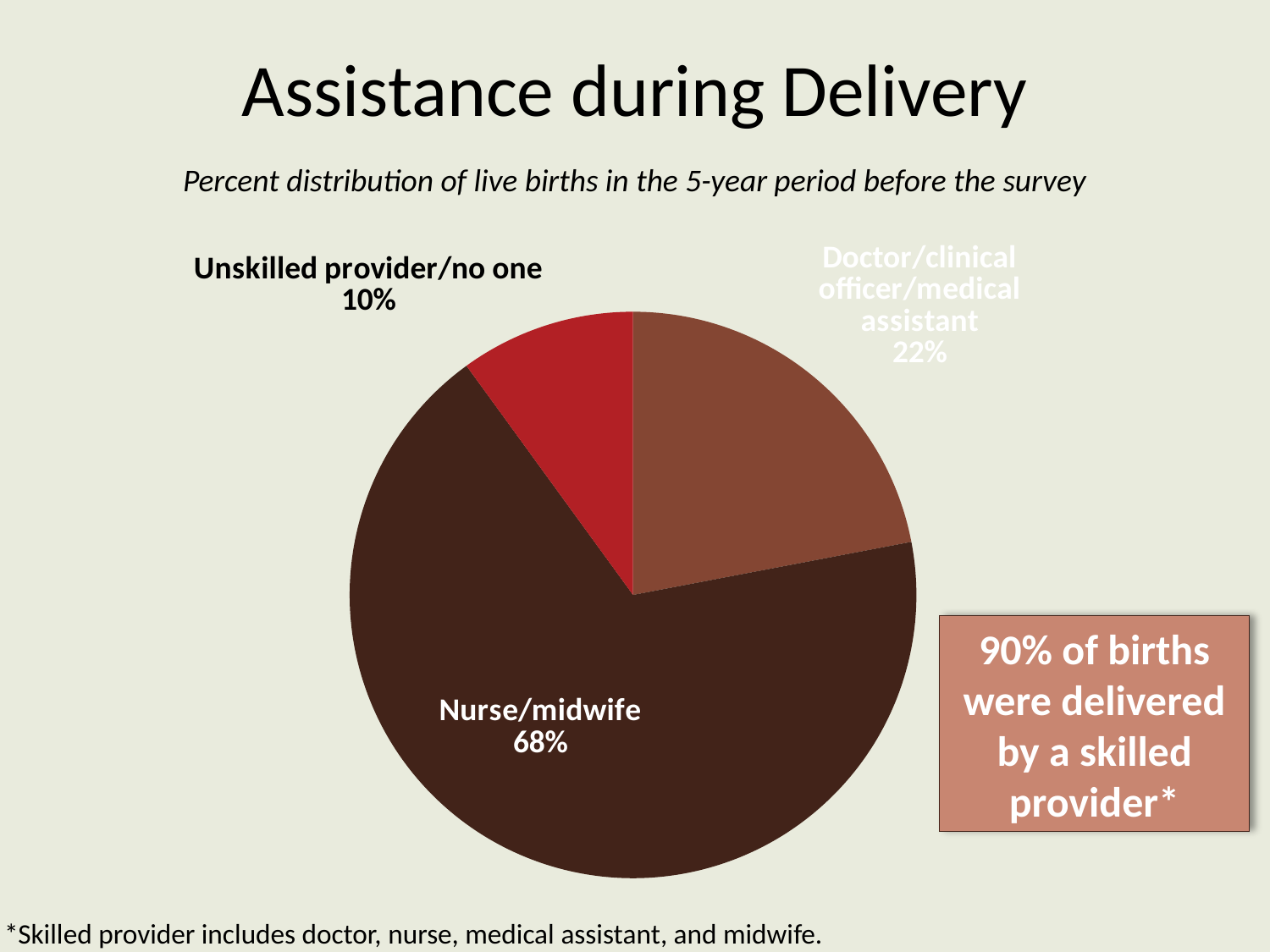

# Assistance during Delivery
Percent distribution of live births in the 5-year period before the survey

### Chart

| Category | Sales |
|---|---|
| Doctor/clinical officer/medical assistant | 22.0 |
| Nurse/midwife | 68.0 |
| Unskilled provider/no one | 10.0 |
90% of births were delivered by a skilled provider*
*Skilled provider includes doctor, nurse, medical assistant, and midwife.